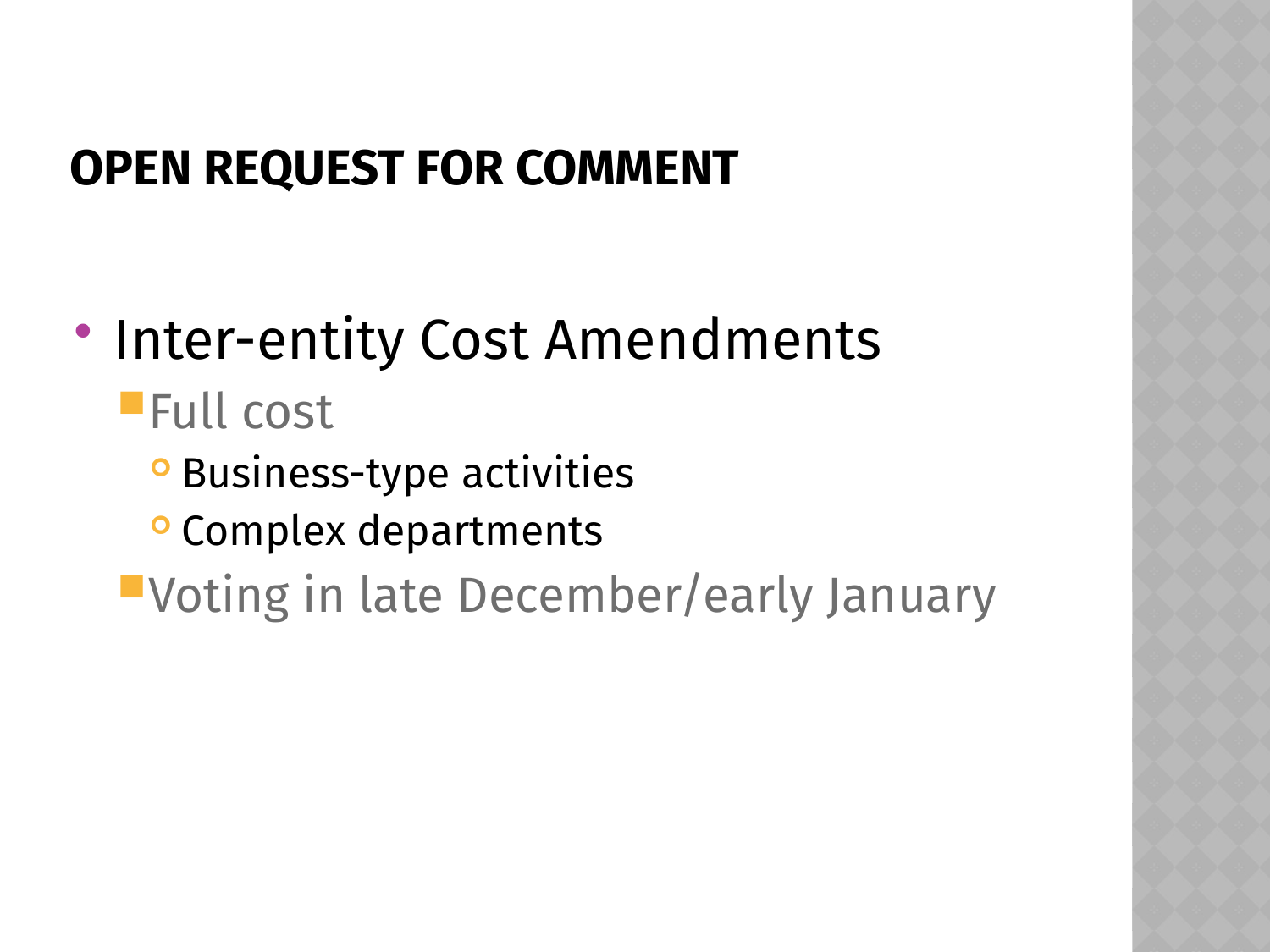

# Open Request for Comment

Inter-entity Cost Amendments
Full cost
Business-type activities
Complex departments
Voting in late December/early January